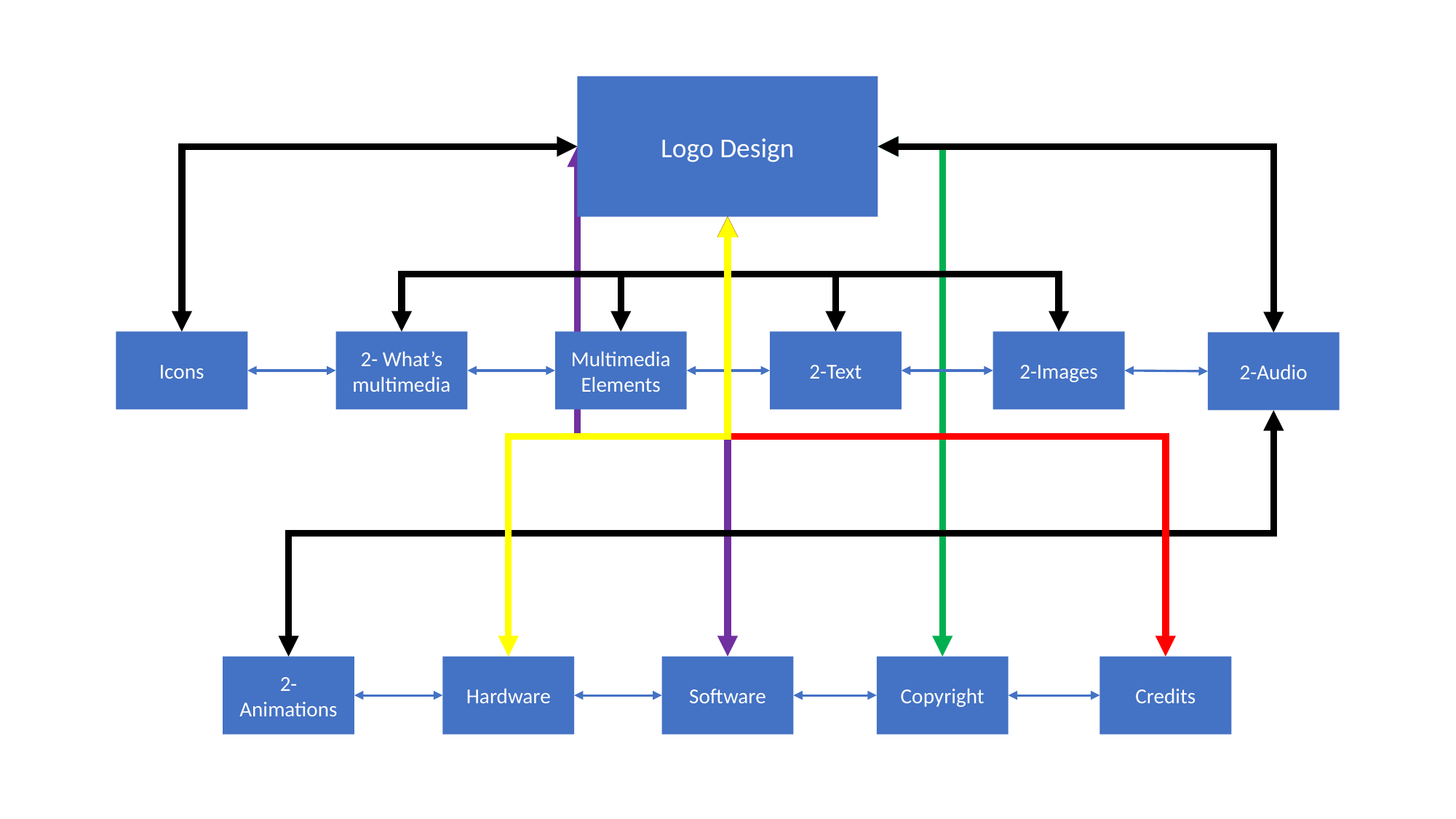

Logo Design
Icons
2- What’s multimedia
Multimedia Elements
2-Text
2-Images
2-Audio
2-Animations
Hardware
Software
Copyright
Credits